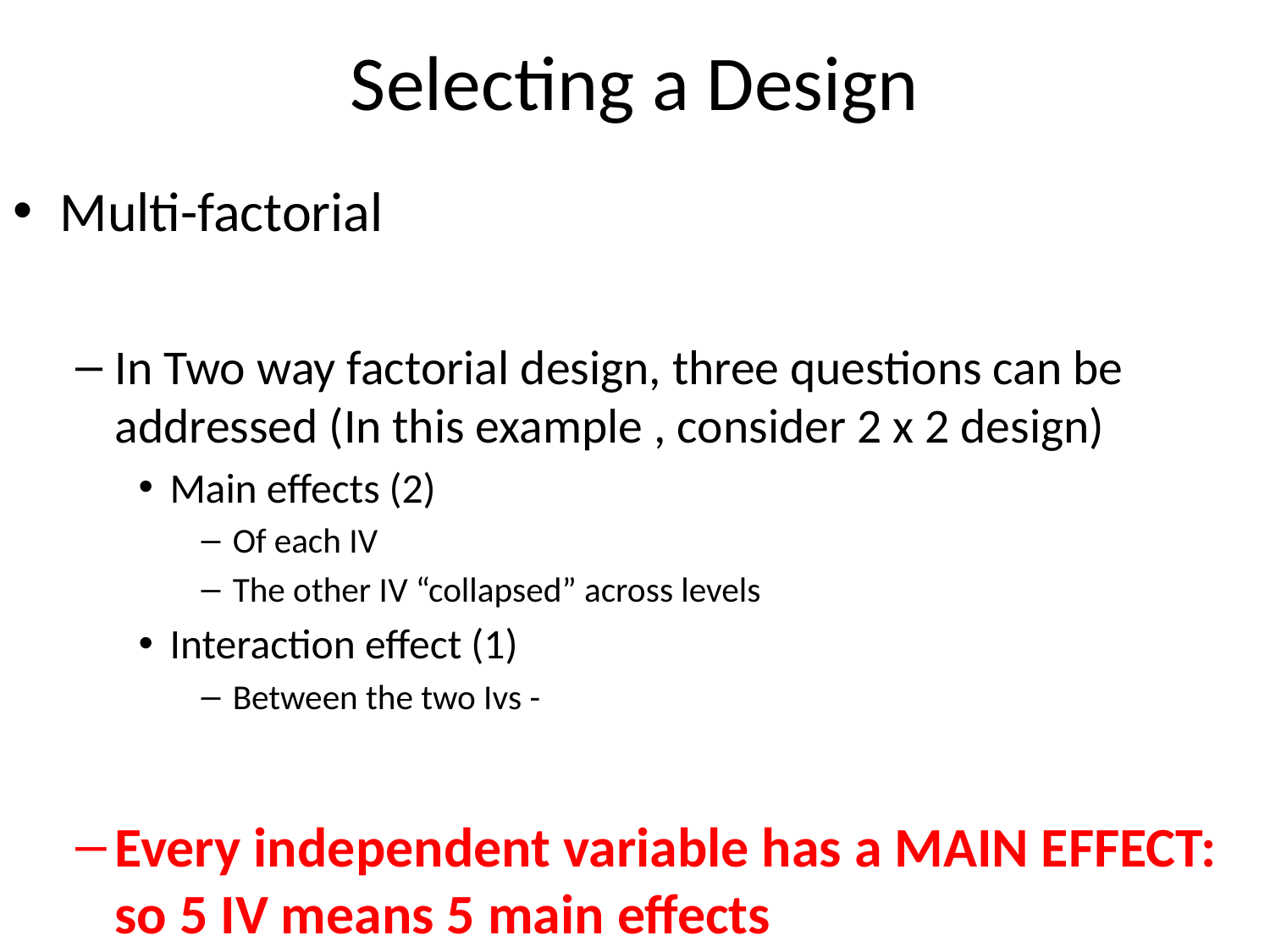

# Selecting a Design
Multi-factorial

In Two way factorial design, three questions can be addressed (In this example , consider 2 x 2 design)
Main effects (2)
Of each IV
The other IV “collapsed” across levels
Interaction effect (1)
Between the two Ivs -

Every independent variable has a MAIN EFFECT:  so 5 IV means 5 main effects